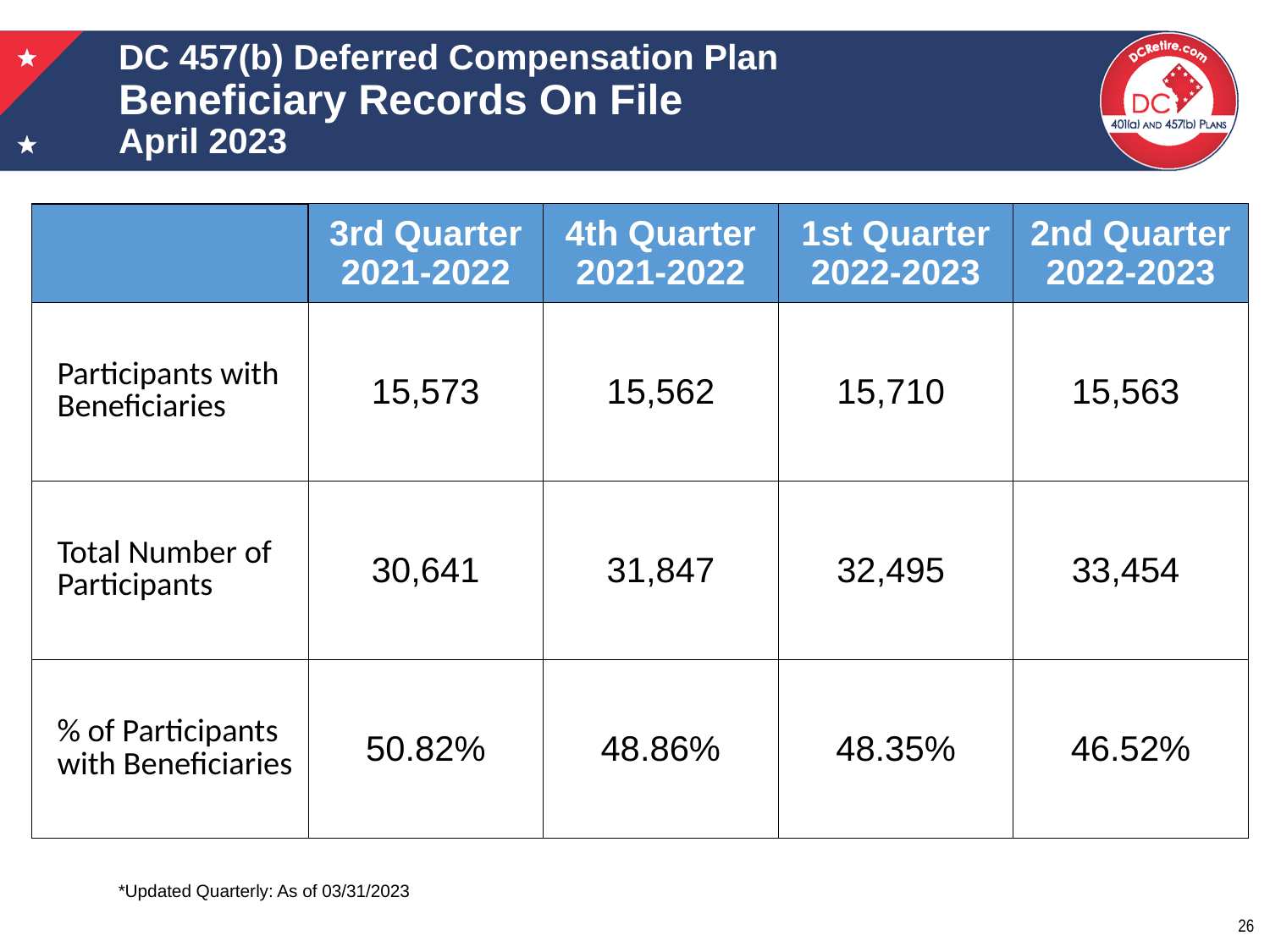

# DC 457(b) Deferred Compensation Plan Beneficiary Records On File April 2023
|  | 3rd Quarter 2021-2022 | 4th Quarter 2021-2022 | 1st Quarter 2022-2023 | 2nd Quarter 2022-2023 |
| --- | --- | --- | --- | --- |
| Participants with Beneficiaries | 15,573 | 15,562 | 15,710 | 15,563 |
| Total Number of Participants | 30,641 | 31,847 | 32,495 | 33,454 |
| % of Participants with Beneficiaries | 50.82% | 48.86% | 48.35% | 46.52% |
*Updated Quarterly: As of 03/31/2023